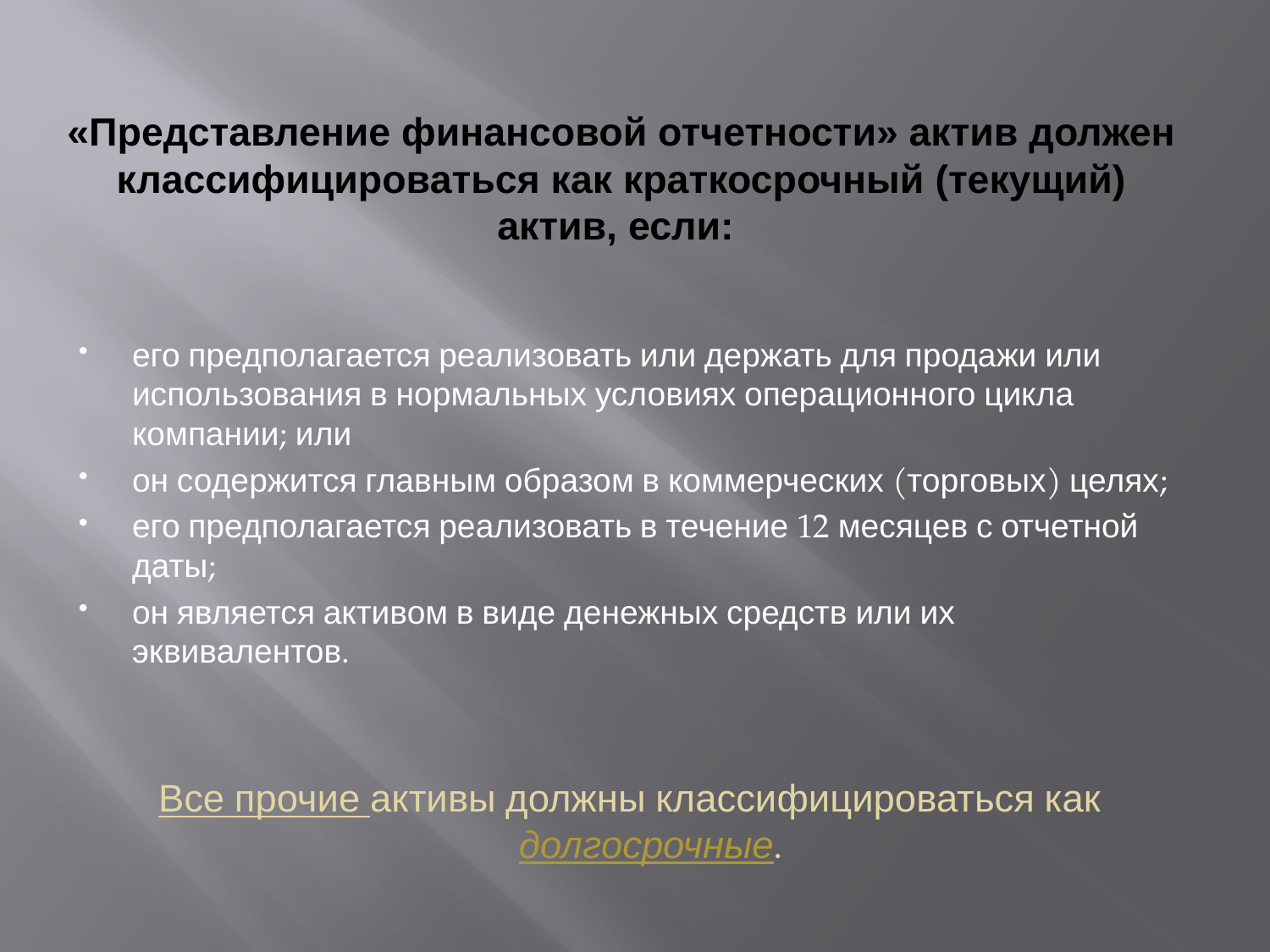

# «Представление финансовой отчетности» актив должен классифицироваться как краткосрочный (текущий) актив, если:
его предполагается реализовать или держать для продажи или использования в нормальных условиях операционного цикла компании; или
он содержится главным образом в коммерческих (торговых) целях;
его предполагается реализовать в течение 12 месяцев с отчетной даты;
он является активом в виде денежных средств или их эквивалентов.

Все прочие активы должны классифицироваться как долгосрочные.